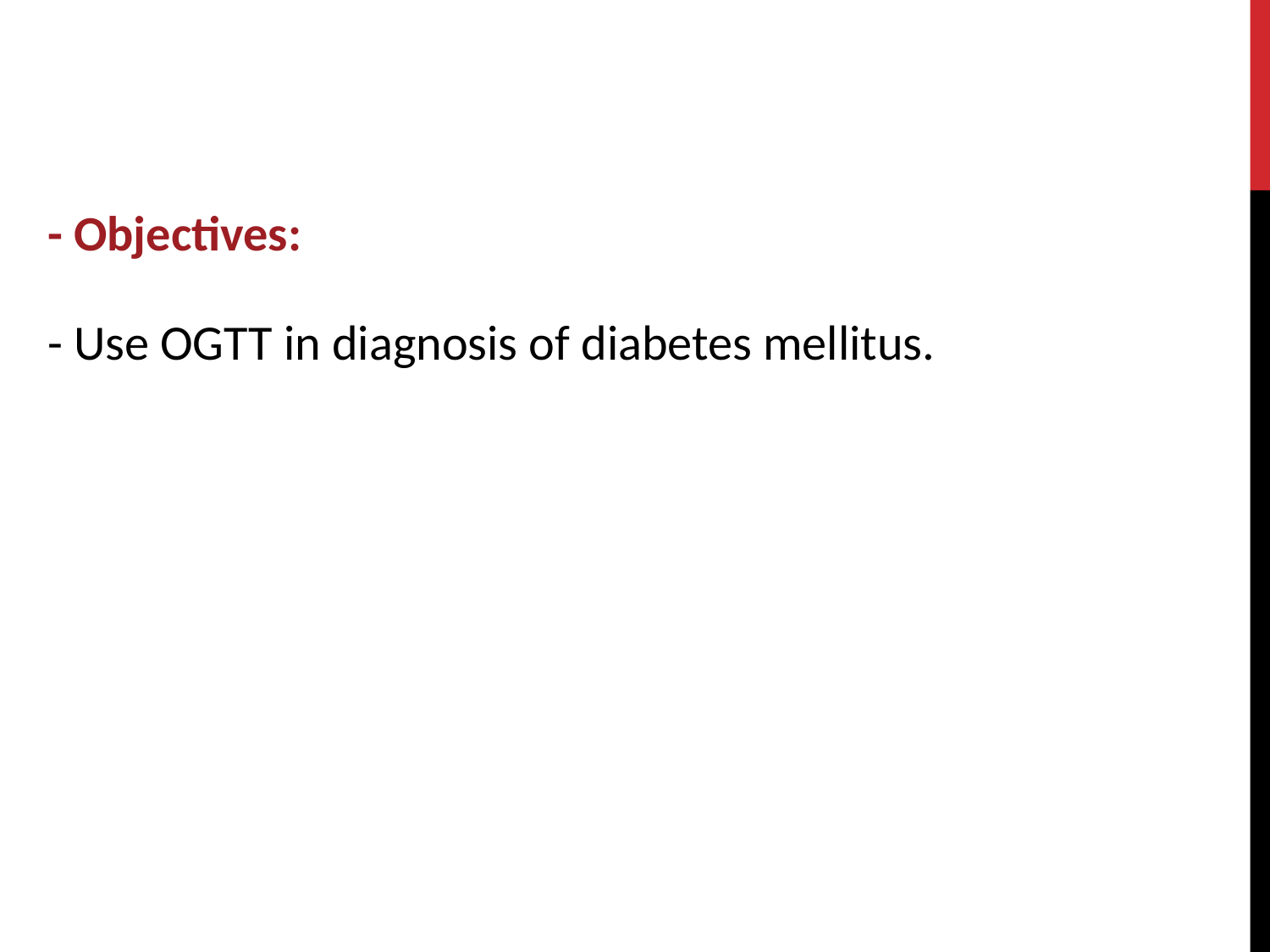

- Objectives:
- Use OGTT in diagnosis of diabetes mellitus.